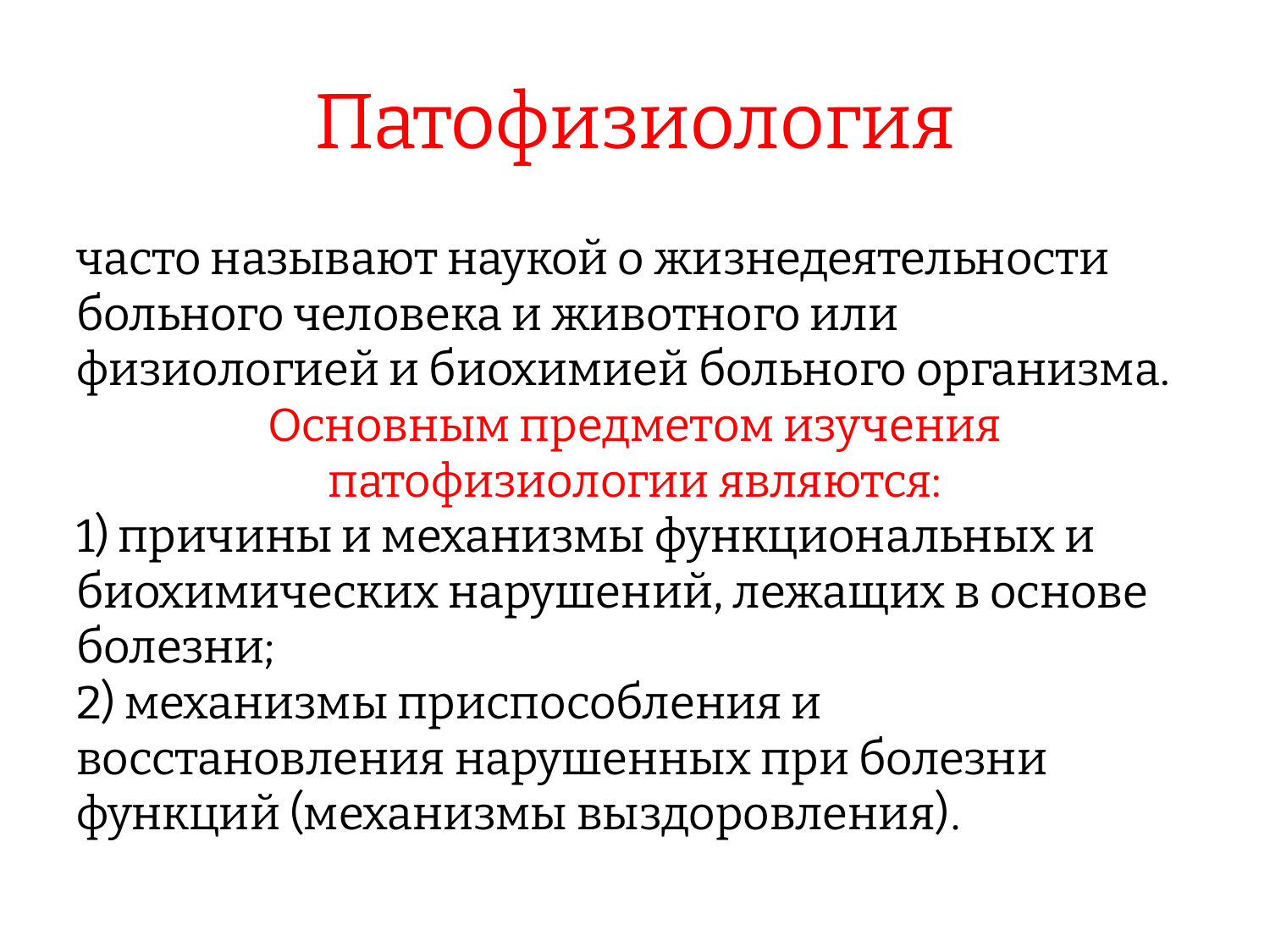

# Патофизиология
часто называют наукой о жизнедеятельности больного человека и животного или физиологией и биохимией больного организма.
Основным предметом изучения патофизиологии являются:
1) причины и механизмы функциональных и биохимических нарушений, лежащих в основе болезни;
2) механизмы приспособления и восстановления нарушенных при болезни функций (механизмы выздоровления).